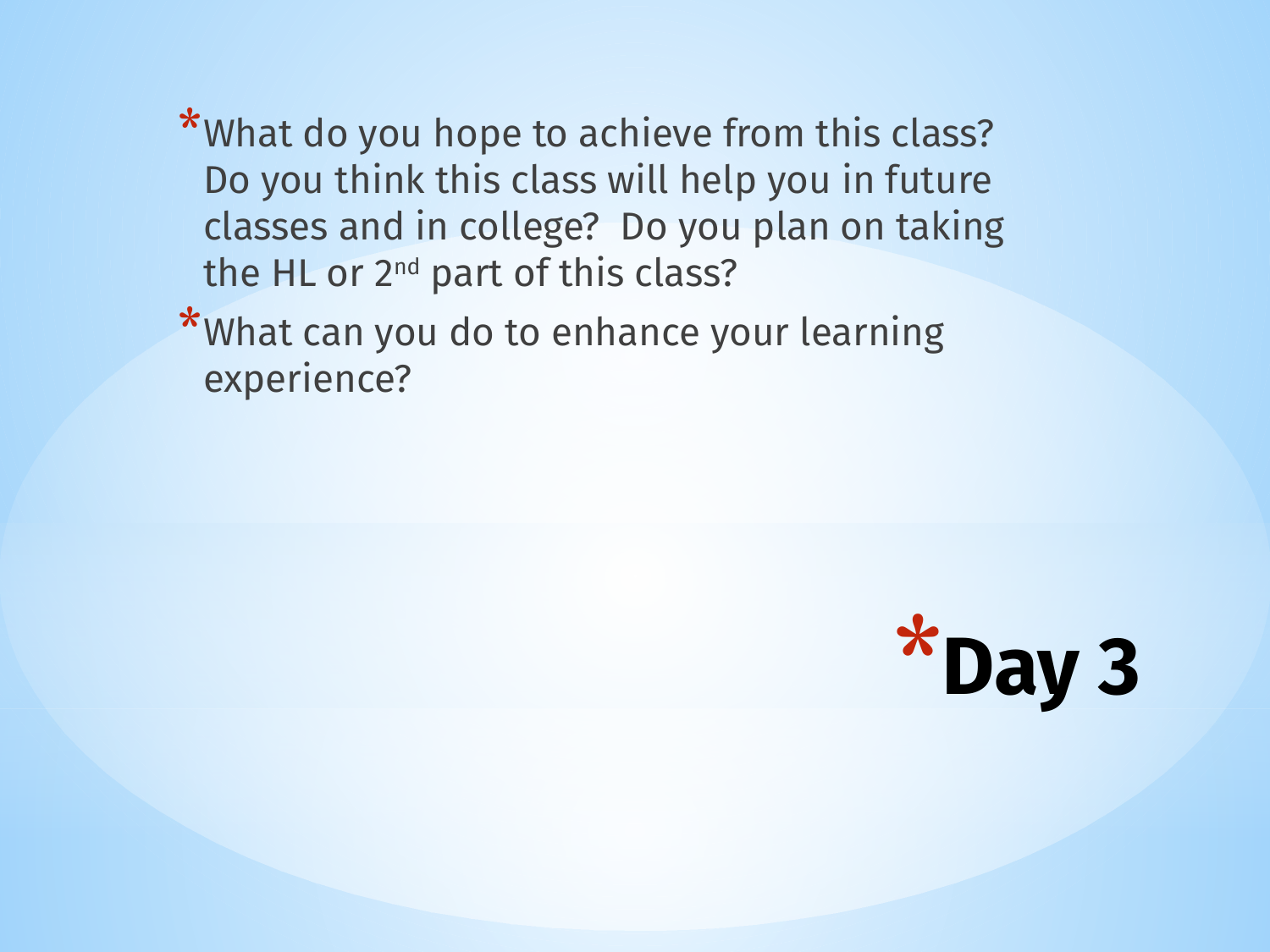

What do you hope to achieve from this class? Do you think this class will help you in future classes and in college?  Do you plan on taking the HL or 2nd part of this class?
What can you do to enhance your learning experience?

# Day 3